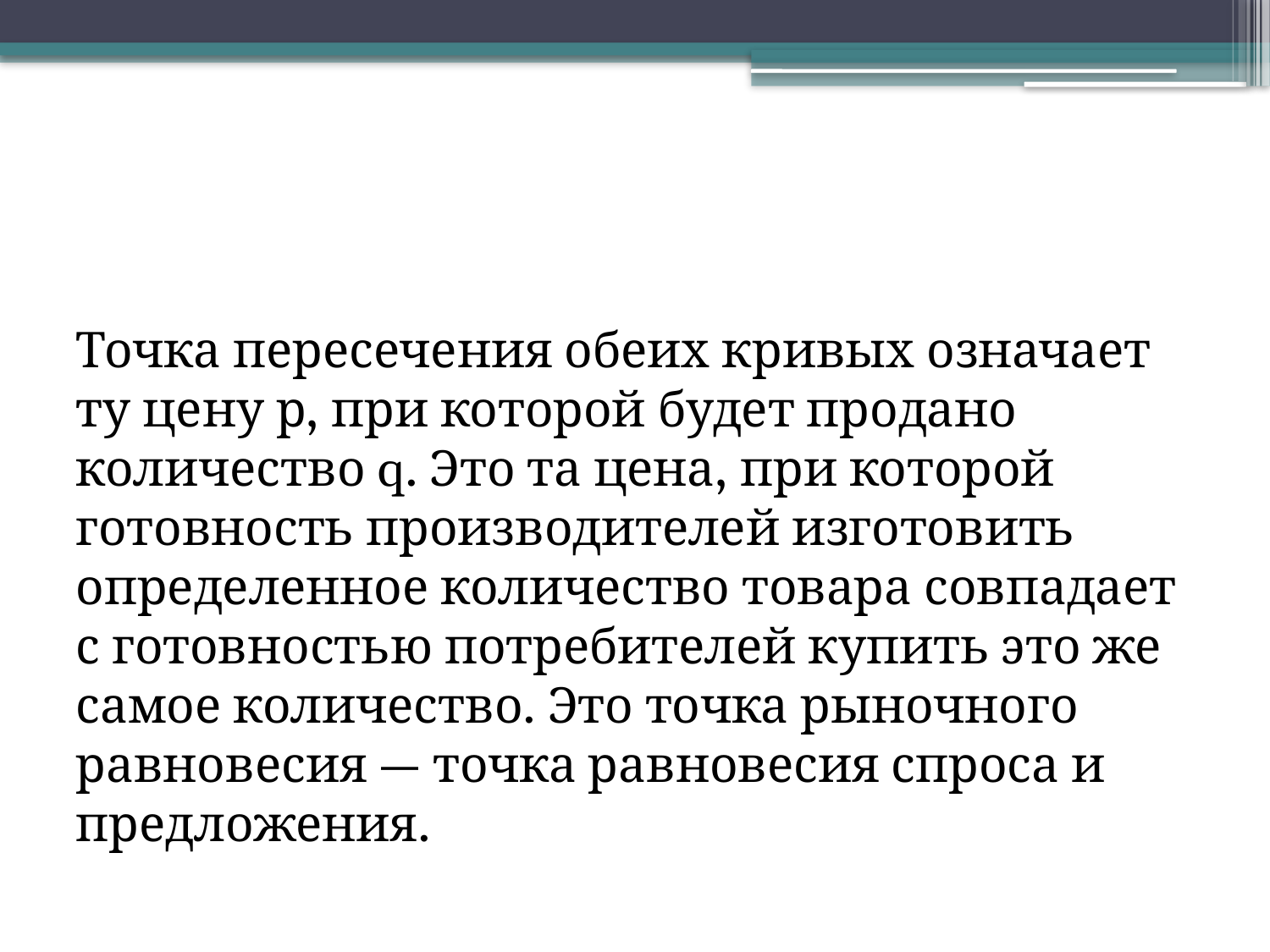

#
Точка пересечения обеих кривых означает ту цену р, при которой будет продано количество q. Это та цена, при которой готовность производителей изготовить определенное количество товара совпадает с готовностью потребителей купить это же самое количество. Это точка рыночного равновесия — точка равновесия спроса и предложения.